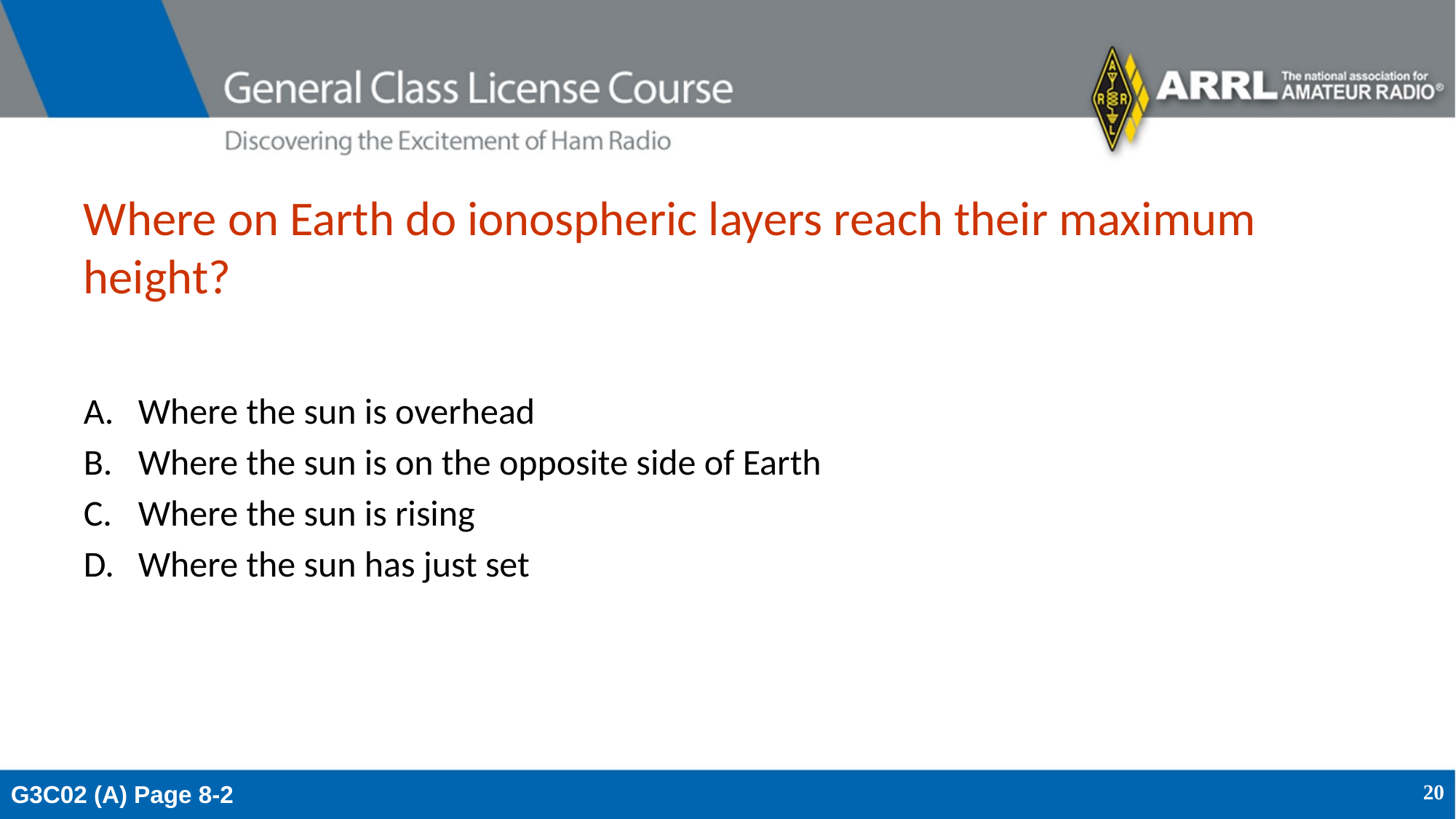

# Where on Earth do ionospheric layers reach their maximum height?
Where the sun is overhead
Where the sun is on the opposite side of Earth
Where the sun is rising
Where the sun has just set
G3C02 (A) Page 8-2
20